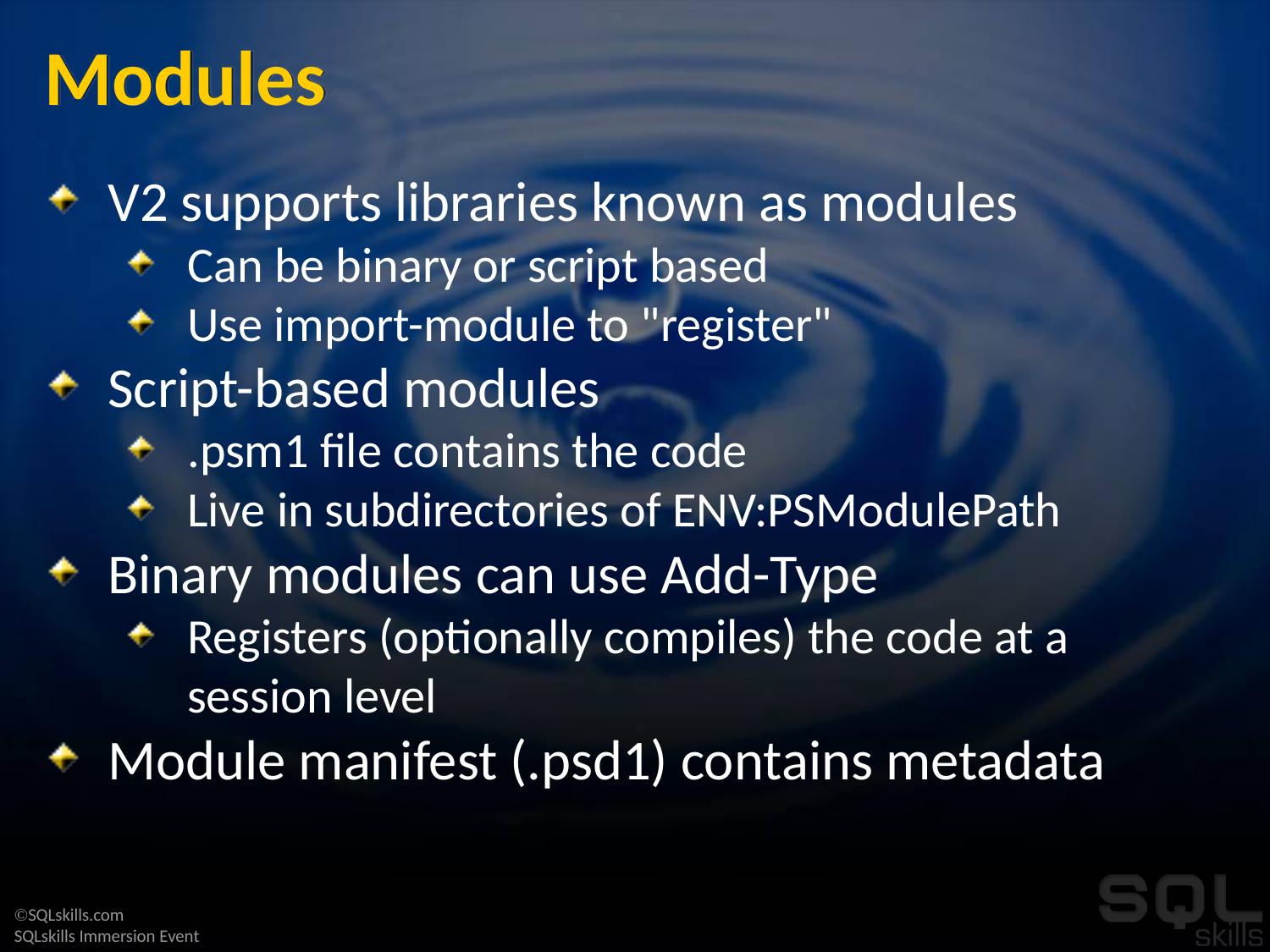

# Modules
V2 supports libraries known as modules
Can be binary or script based
Use import-module to "register"
Script-based modules
.psm1 file contains the code
Live in subdirectories of ENV:PSModulePath
Binary modules can use Add-Type
Registers (optionally compiles) the code at a session level
Module manifest (.psd1) contains metadata